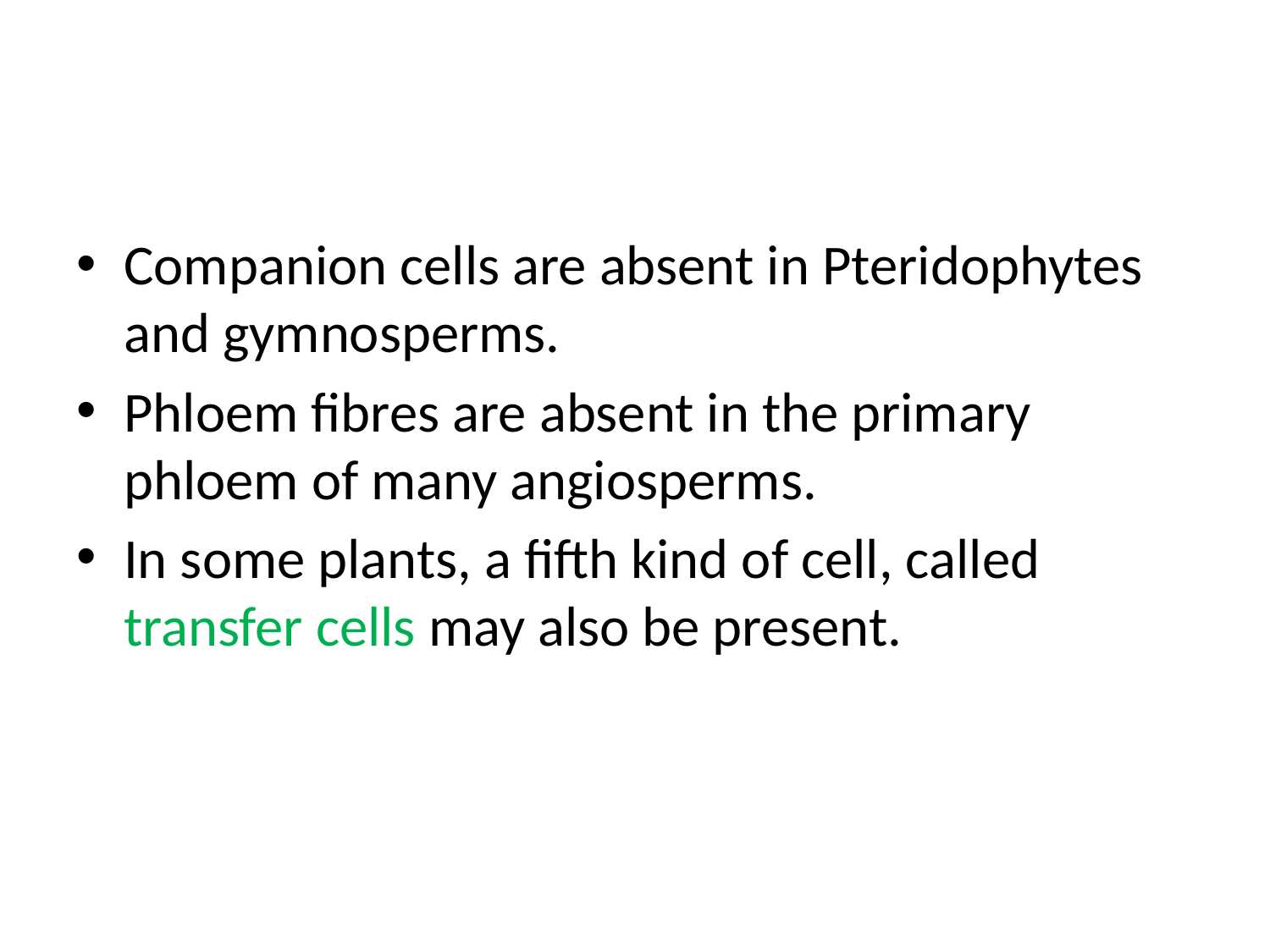

#
Companion cells are absent in Pteridophytes and gymnosperms.
Phloem fibres are absent in the primary phloem of many angiosperms.
In some plants, a fifth kind of cell, called transfer cells may also be present.